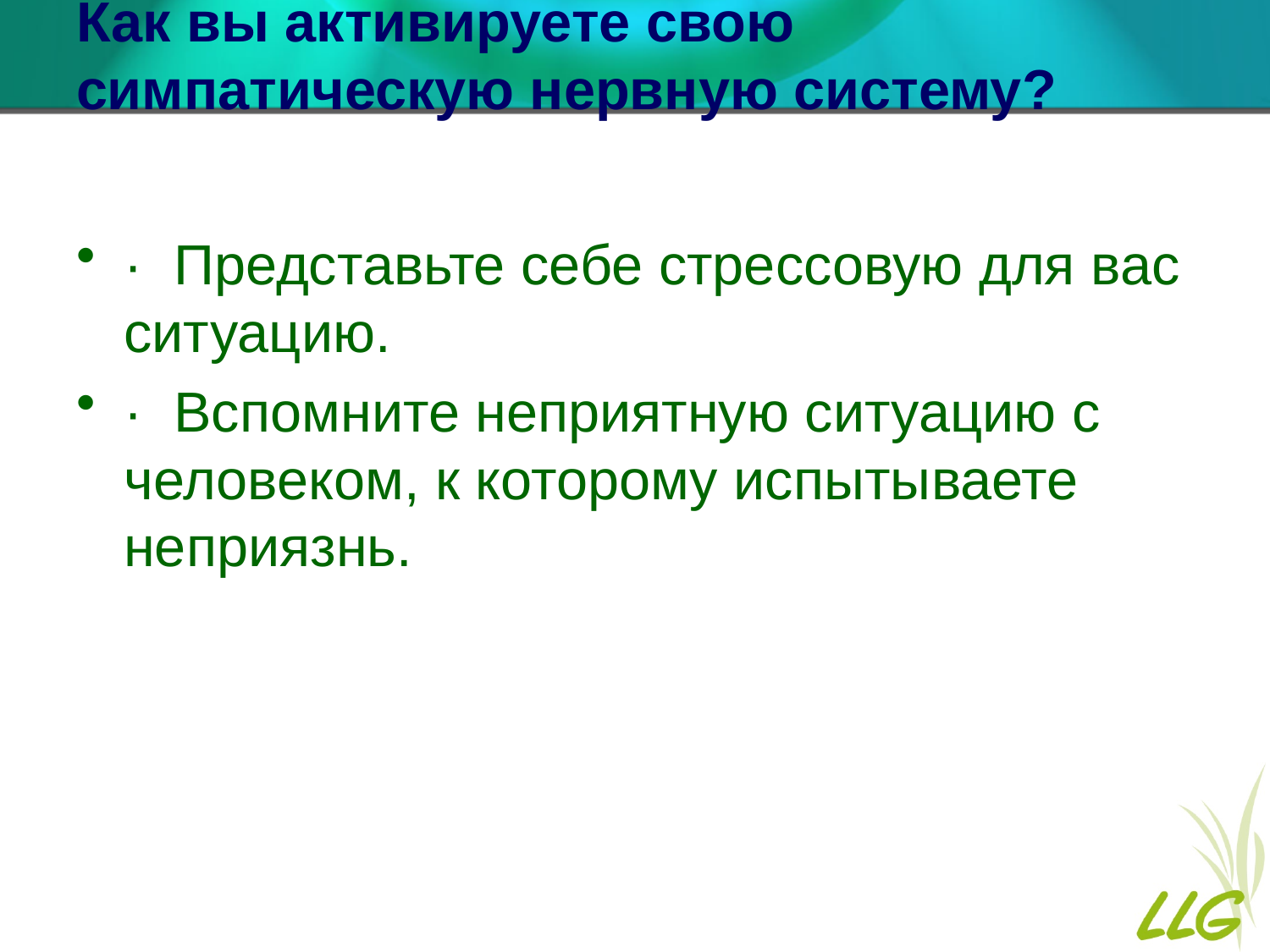

# Как вы активируете свою симпатическую нервную систему?
·  Представьте себе стрессовую для вас ситуацию.
·  Вспомните неприятную ситуацию с человеком, к которому испытываете неприязнь.